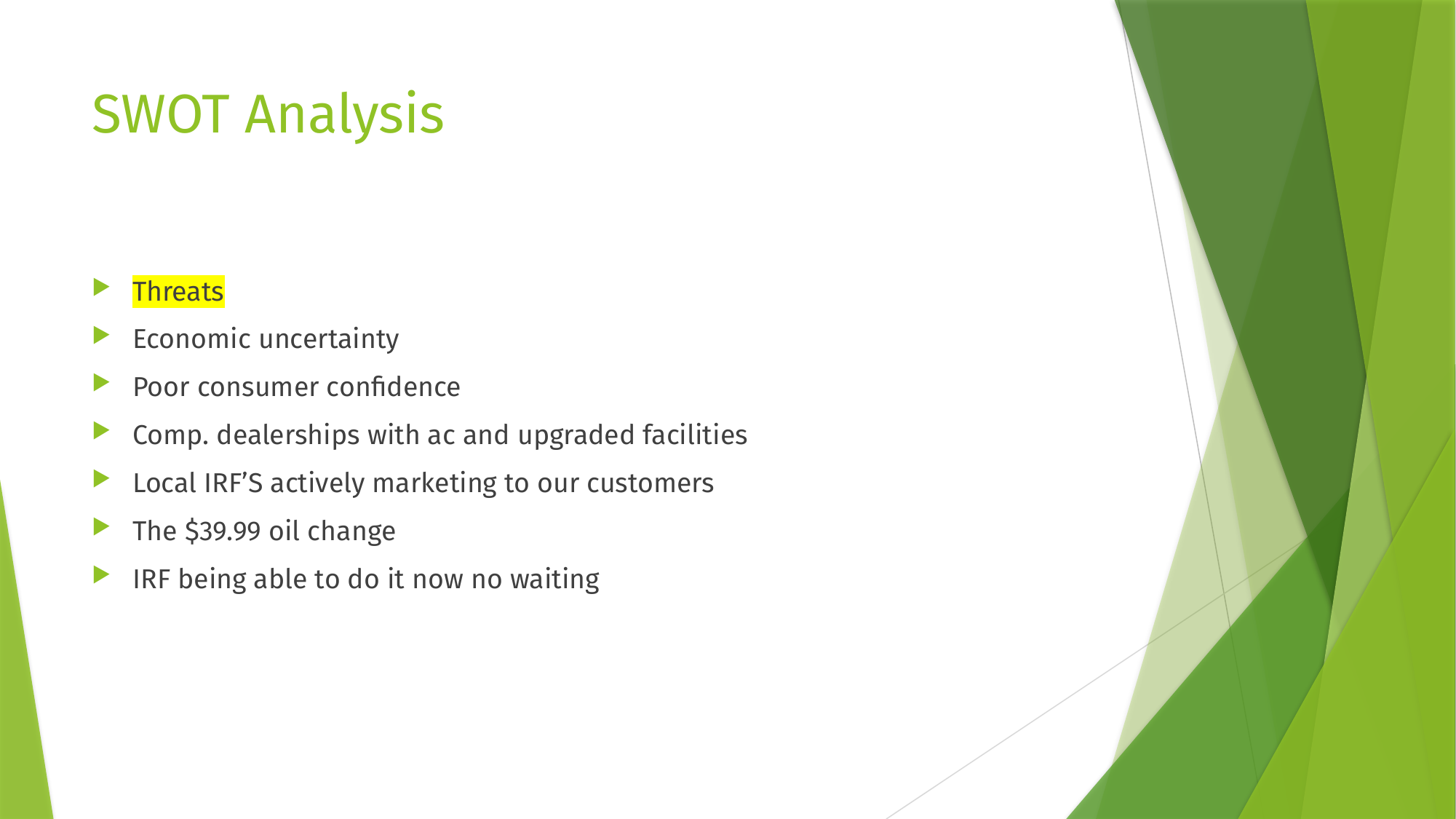

# SWOT Analysis
Threats
Economic uncertainty
Poor consumer confidence
Comp. dealerships with ac and upgraded facilities
Local IRF’S actively marketing to our customers
The $39.99 oil change
IRF being able to do it now no waiting